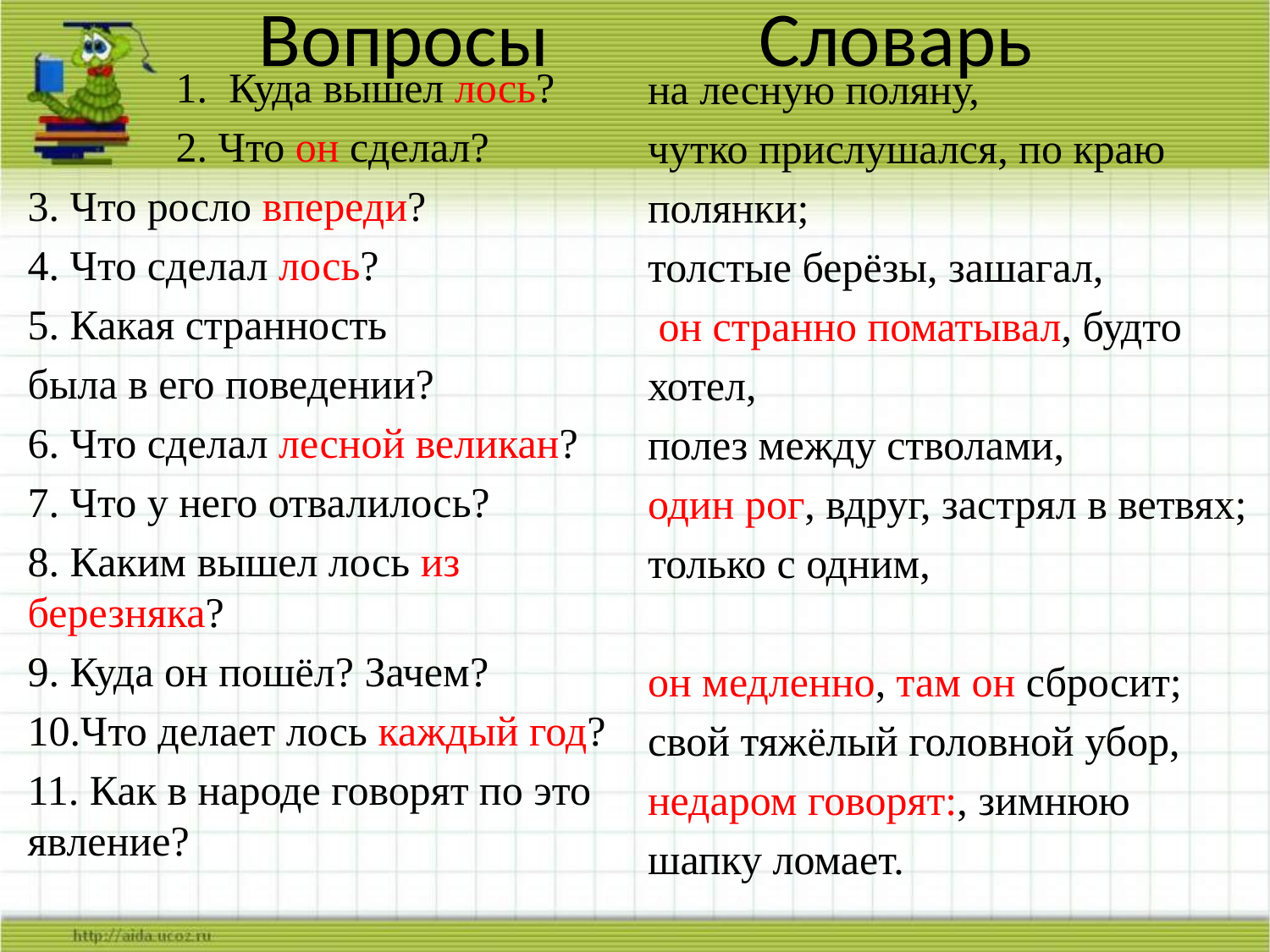

# Вопросы            Словарь
              1.  Куда вышел лось?
              2. Что он сделал?
3. Что росло впереди?
4. Что сделал лось?
5. Какая странность
была в его поведении?
6. Что сделал лесной великан?
7. Что у него отвалилось?
8. Каким вышел лось из березняка?
9. Куда он пошёл? Зачем?
10.Что делает лось каждый год?
11. Как в народе говорят по это явление?

на лесную поляну,
чутко прислушался, по краю
полянки;
толстые берёзы, зашагал,
 он странно поматывал, будто
хотел,
полез между стволами,
один рог, вдруг, застрял в ветвях;
только с одним,

он медленно, там он сбросит;
свой тяжёлый головной убор,
недаром говорят:, зимнюю
шапку ломает.